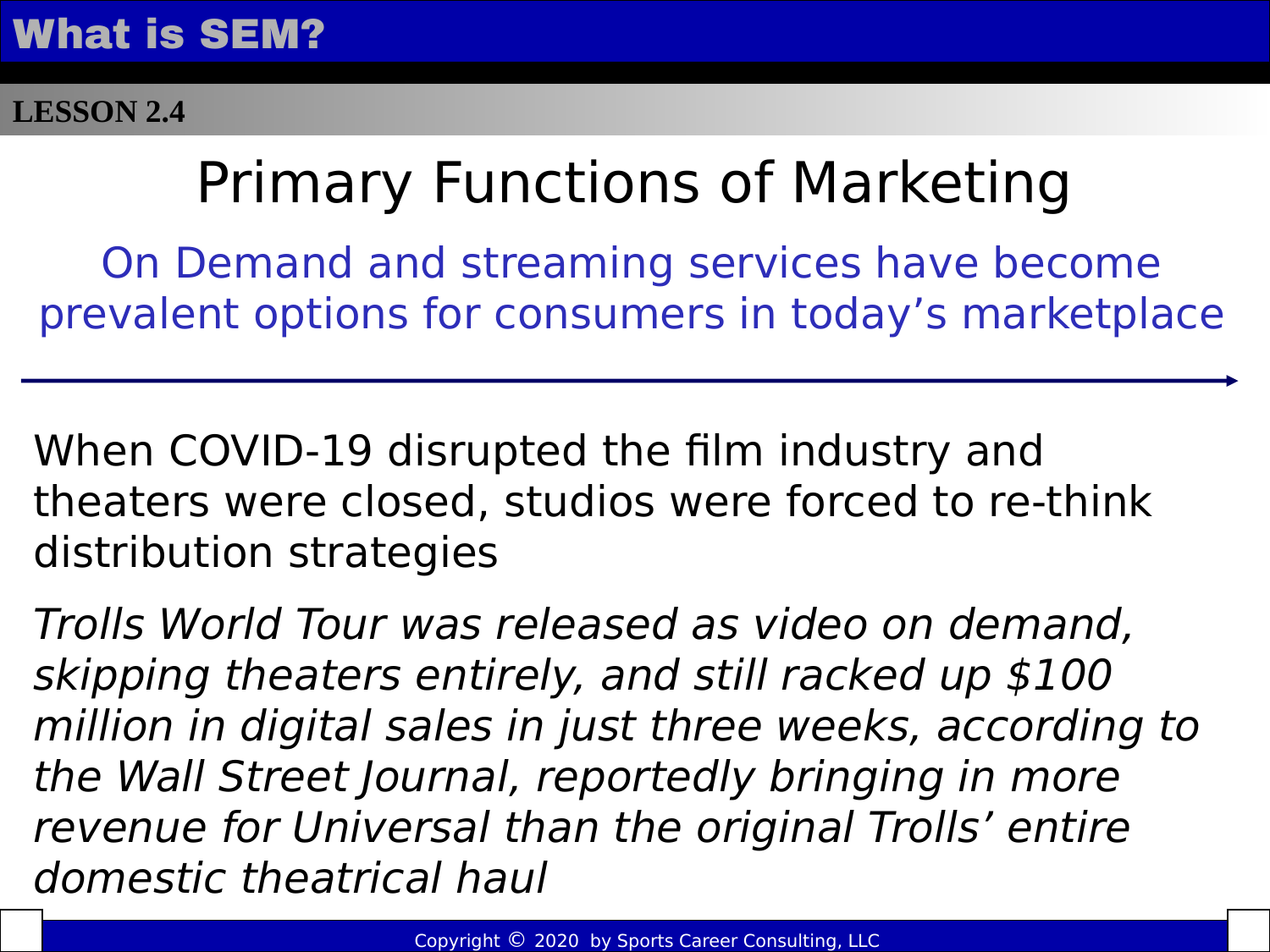

What is SEM?
LESSON 2.4
Primary Functions of Marketing
On Demand and streaming services have become prevalent options for consumers in today’s marketplace

When COVID-19 disrupted the film industry and theaters were closed, studios were forced to re-think distribution strategies
Trolls World Tour was released as video on demand, skipping theaters entirely, and still racked up $100 million in digital sales in just three weeks, according to the Wall Street Journal, reportedly bringing in more revenue for Universal than the original Trolls’ entire domestic theatrical haul
Copyright © 2020  by Sports Career Consulting, LLC